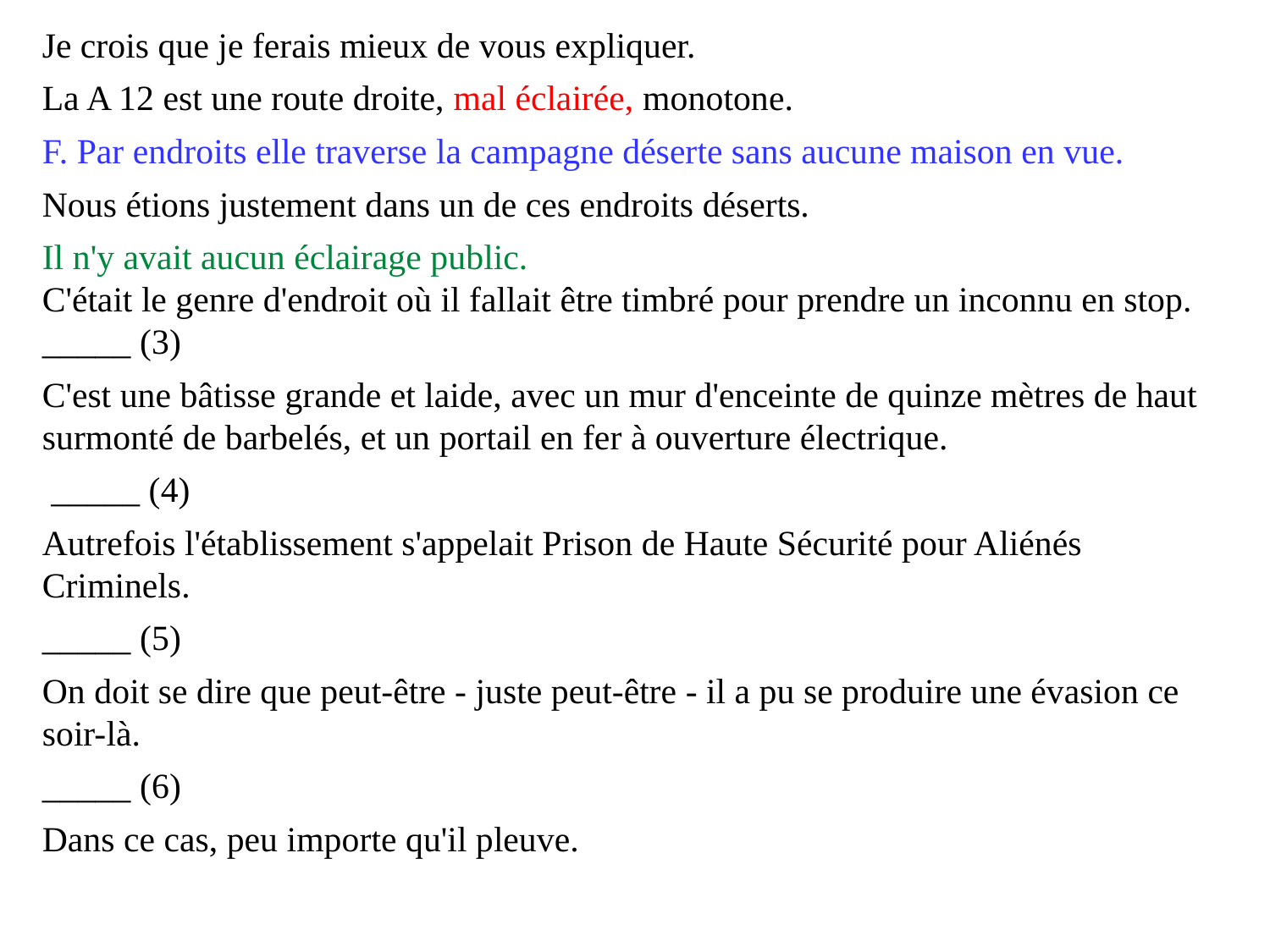

Je crois que je ferais mieux de vous expliquer.
La A 12 est une route droite, mal éclairée, monotone.
F. Par endroits elle traverse la campagne déserte sans aucune maison en vue.
Nous étions justement dans un de ces endroits déserts.
Il n'y avait aucun éclairage public.
C'était le genre d'endroit où il fallait être timbré pour prendre un inconnu en stop.
_____ (3)
C'est une bâtisse grande et laide, avec un mur d'enceinte de quinze mètres de haut surmonté de barbelés, et un portail en fer à ouverture électrique.
 _____ (4)
Autrefois l'établissement s'appelait Prison de Haute Sécurité pour Aliénés Criminels.
_____ (5)
On doit se dire que peut-être - juste peut-être - il a pu se produire une évasion ce soir-là.
_____ (6)
Dans ce cas, peu importe qu'il pleuve.